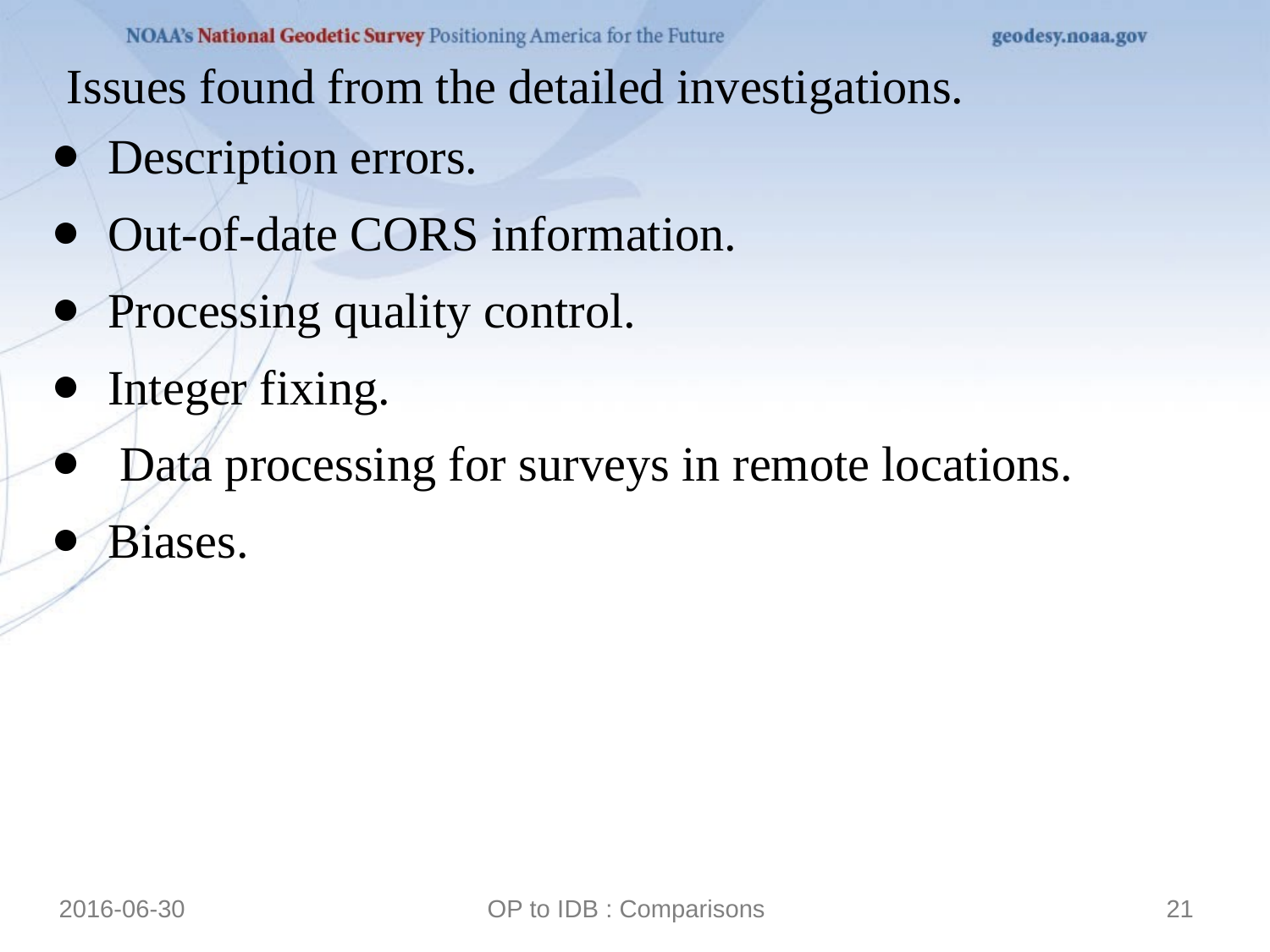

Issues found from the detailed investigations.
Description errors.
Out-of-date CORS information.
Processing quality control.
Integer fixing.
 Data processing for surveys in remote locations.
Biases.
2016-06-30
OP to IDB : Comparisons
21